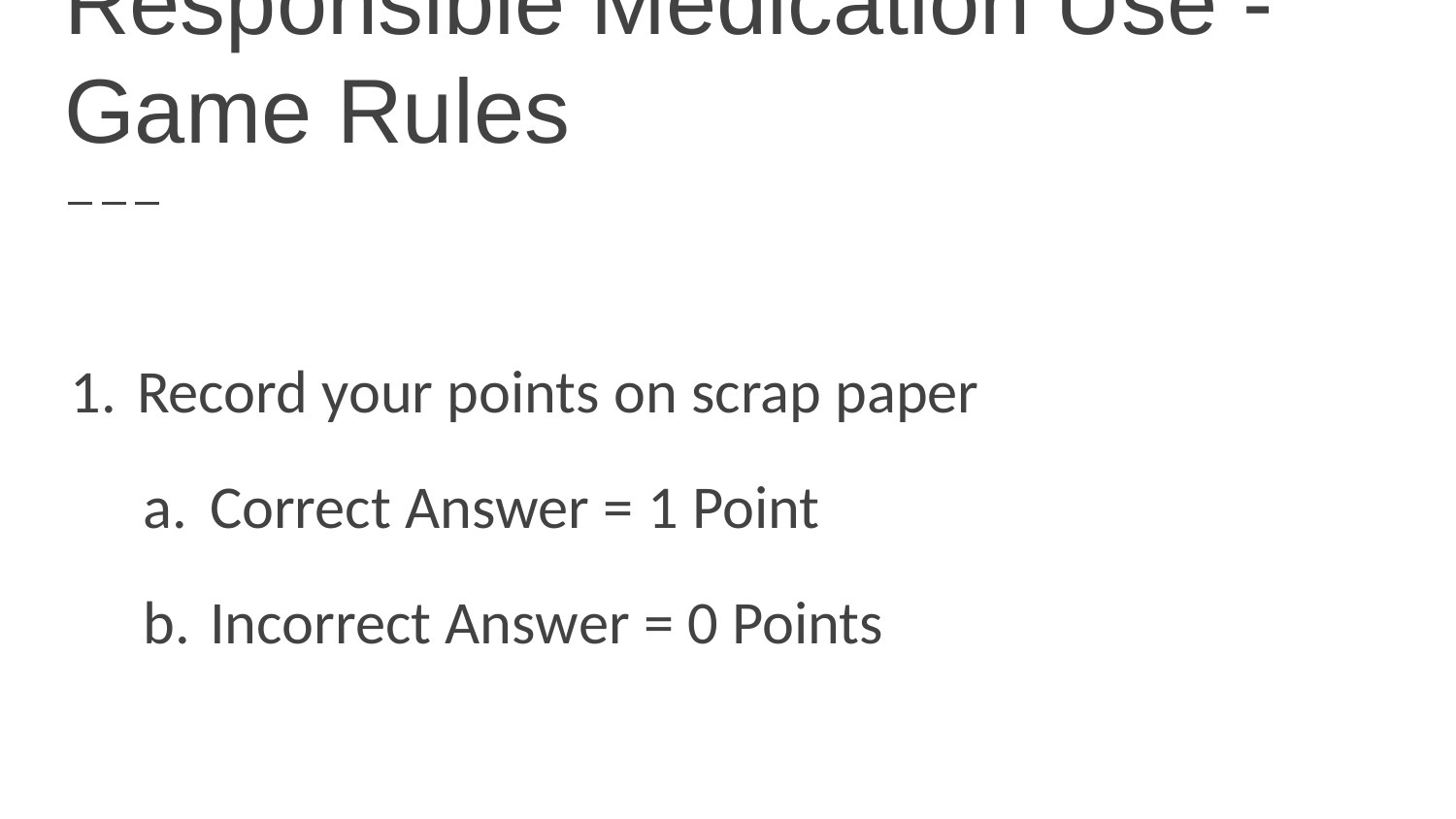

# Responsible Medication Use - Game Rules
Record your points on scrap paper
Correct Answer = 1 Point
Incorrect Answer = 0 Points